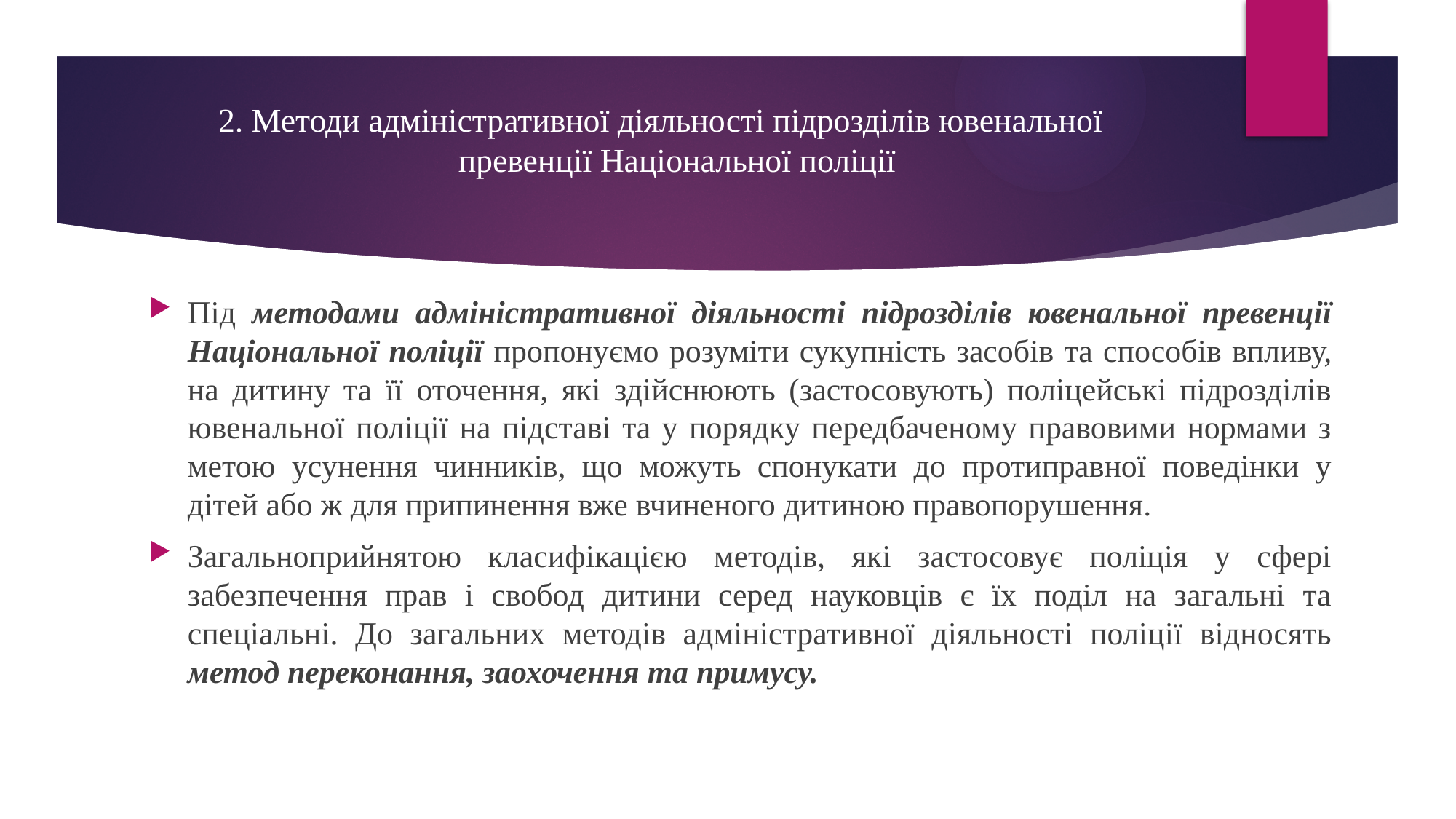

# 2. Методи адміністративної діяльності підрозділів ювенальної превенції Національної поліції
Під методами адміністративної діяльності підрозділів ювенальної превенції Національної поліції пропонуємо розуміти сукупність засобів та способів впливу, на дитину та її оточення, які здійснюють (застосовують) поліцейські підрозділів ювенальної поліції на підставі та у порядку передбаченому правовими нормами з метою усунення чинників, що можуть спонукати до протиправної поведінки у дітей або ж для припинення вже вчиненого дитиною правопорушення.
Загальноприйнятою класифікацією методів, які застосовує поліція у сфері забезпечення прав і свобод дитини серед науковців є їх поділ на загальні та спеціальні. До загальних методів адміністративної діяльності поліції відносять метод переконання, заохочення та примусу.